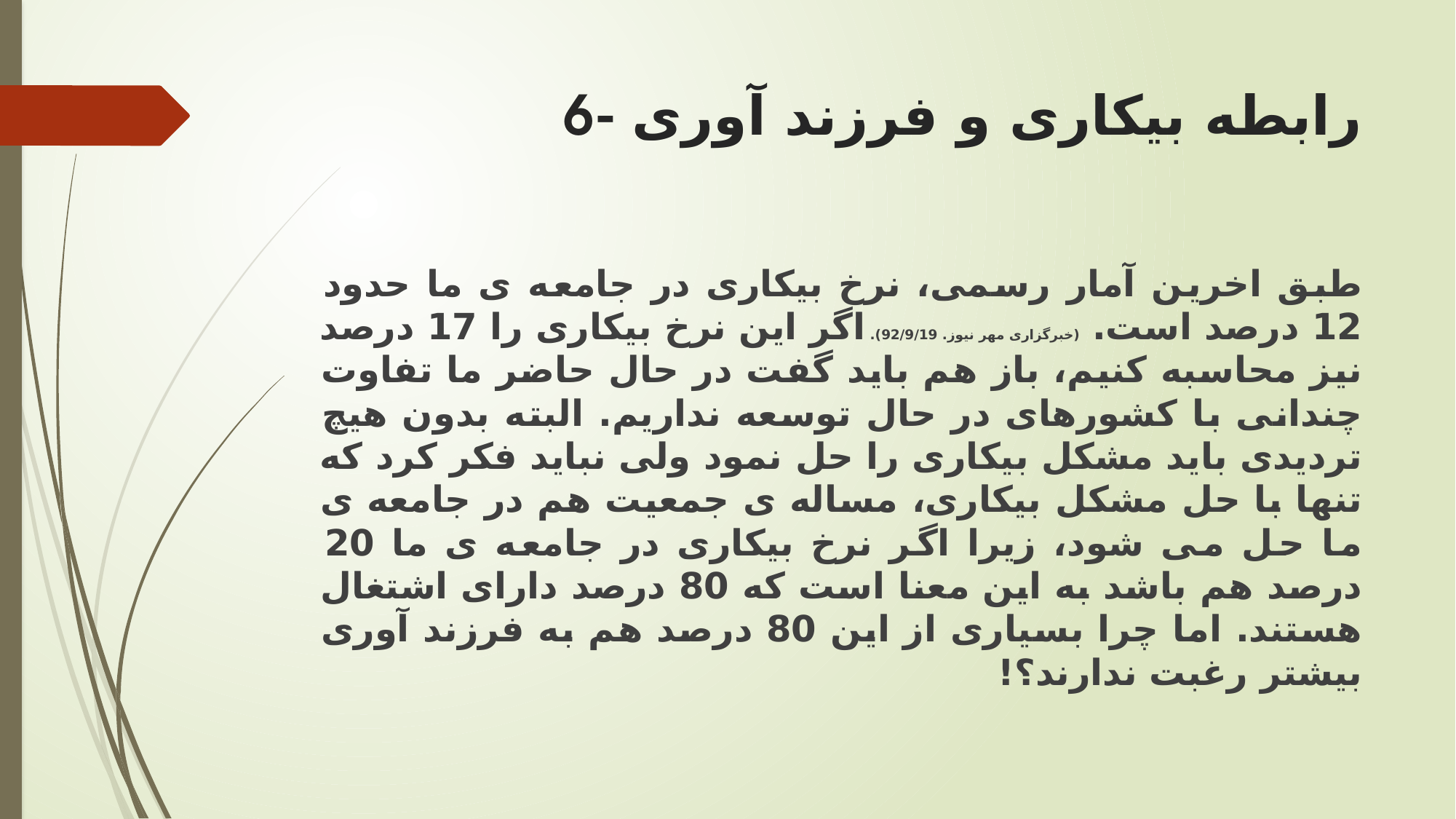

# 6- رابطه بیکاری و فرزند آوری
طبق اخرین آمار رسمی، نرخ بیکاری در جامعه ی ما حدود 12 درصد است. (خبرگزاری مهر نیوز. 92/9/19). اگر این نرخ بیکاری را 17 درصد نیز محاسبه کنیم، باز هم باید گفت در حال حاضر ما تفاوت چندانی با کشورهای در حال توسعه نداریم. البته بدون هیچ تردیدی باید مشکل بیکاری را حل نمود ولی نباید فکر کرد که تنها با حل مشکل بیکاری، مساله ی جمعیت هم در جامعه ی ما حل می شود، زیرا اگر نرخ بیکاری در جامعه ی ما 20 درصد هم باشد به این معنا است که 80 درصد دارای اشتغال هستند. اما چرا بسیاری از این 80 درصد هم به فرزند آوری بیشتر رغبت ندارند؟!